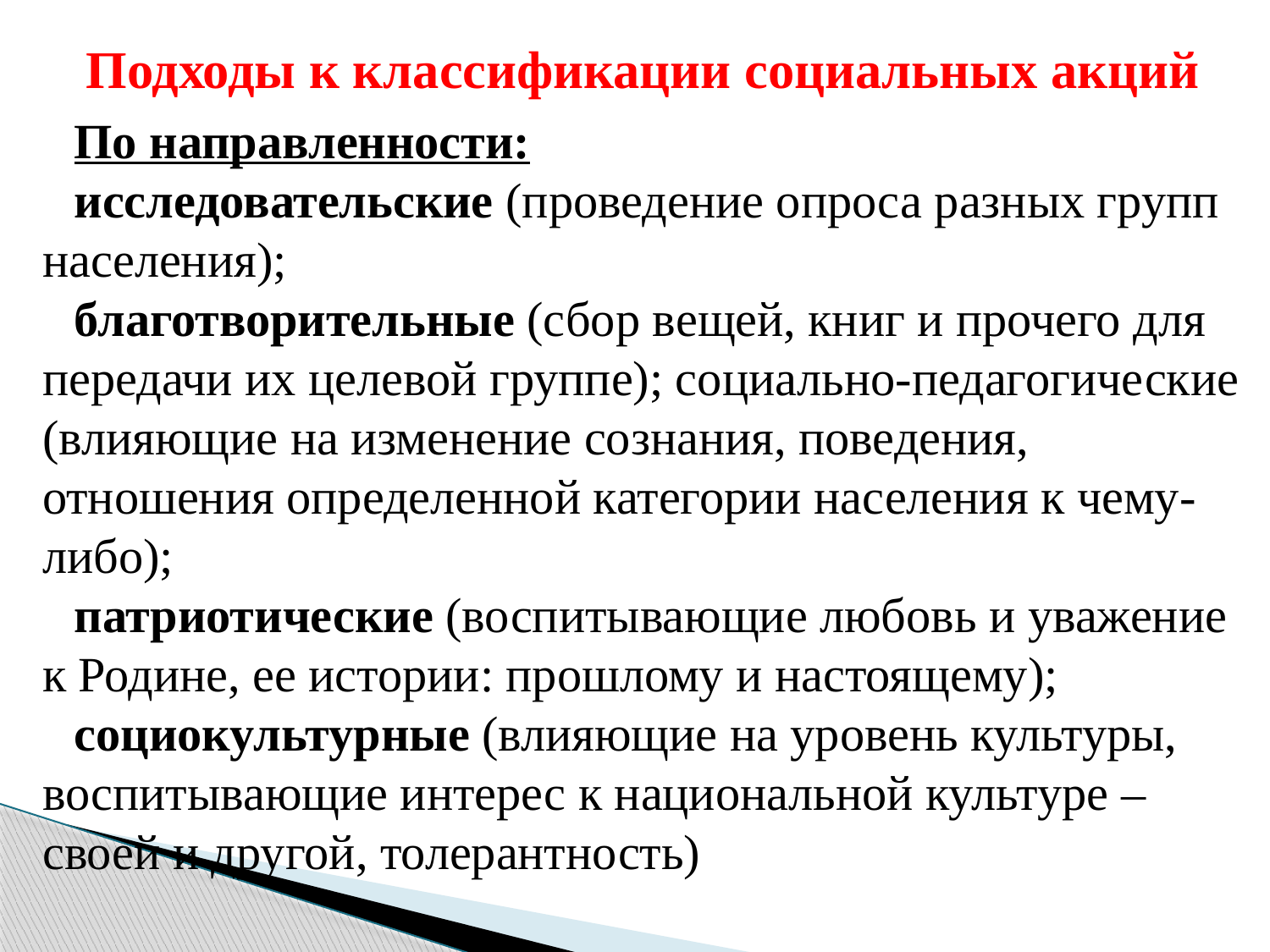

Подходы к классификации социальных акций
По направленности:
исследовательские (проведение опроса разных групп населения);
благотворительные (сбор вещей, книг и прочего для передачи их целевой группе); социально-педагогические (влияющие на изменение сознания, поведения, отношения определенной категории населения к чему-либо);
патриотические (воспитывающие любовь и уважение к Родине, ее истории: прошлому и настоящему);
социокультурные (влияющие на уровень культуры, воспитывающие интерес к национальной культуре – своей и другой, толерантность)